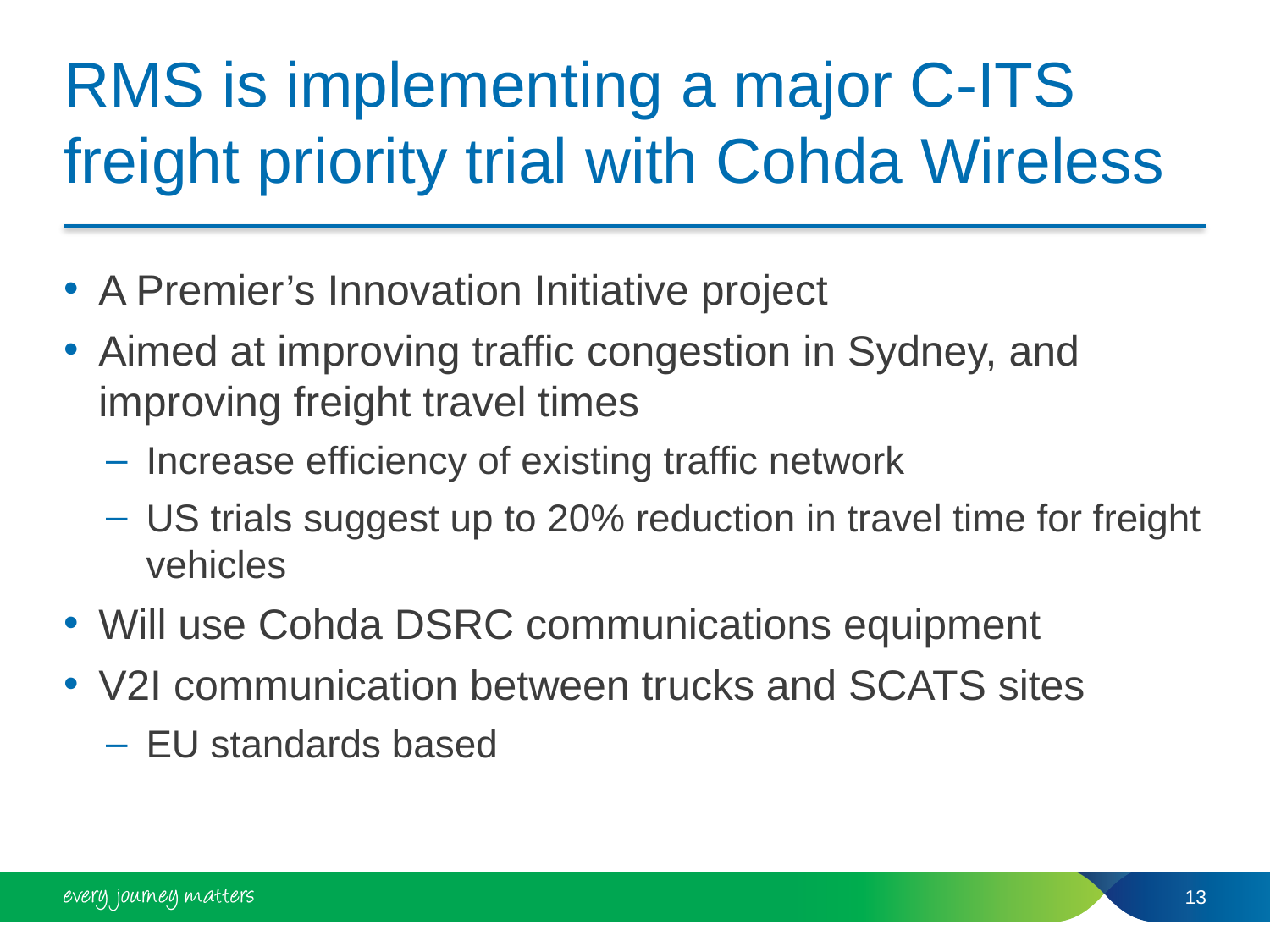

# RMS is implementing a major C-ITS freight priority trial with Cohda Wireless
A Premier’s Innovation Initiative project
Aimed at improving traffic congestion in Sydney, and improving freight travel times
Increase efficiency of existing traffic network
US trials suggest up to 20% reduction in travel time for freight vehicles
Will use Cohda DSRC communications equipment
V2I communication between trucks and SCATS sites
EU standards based

13